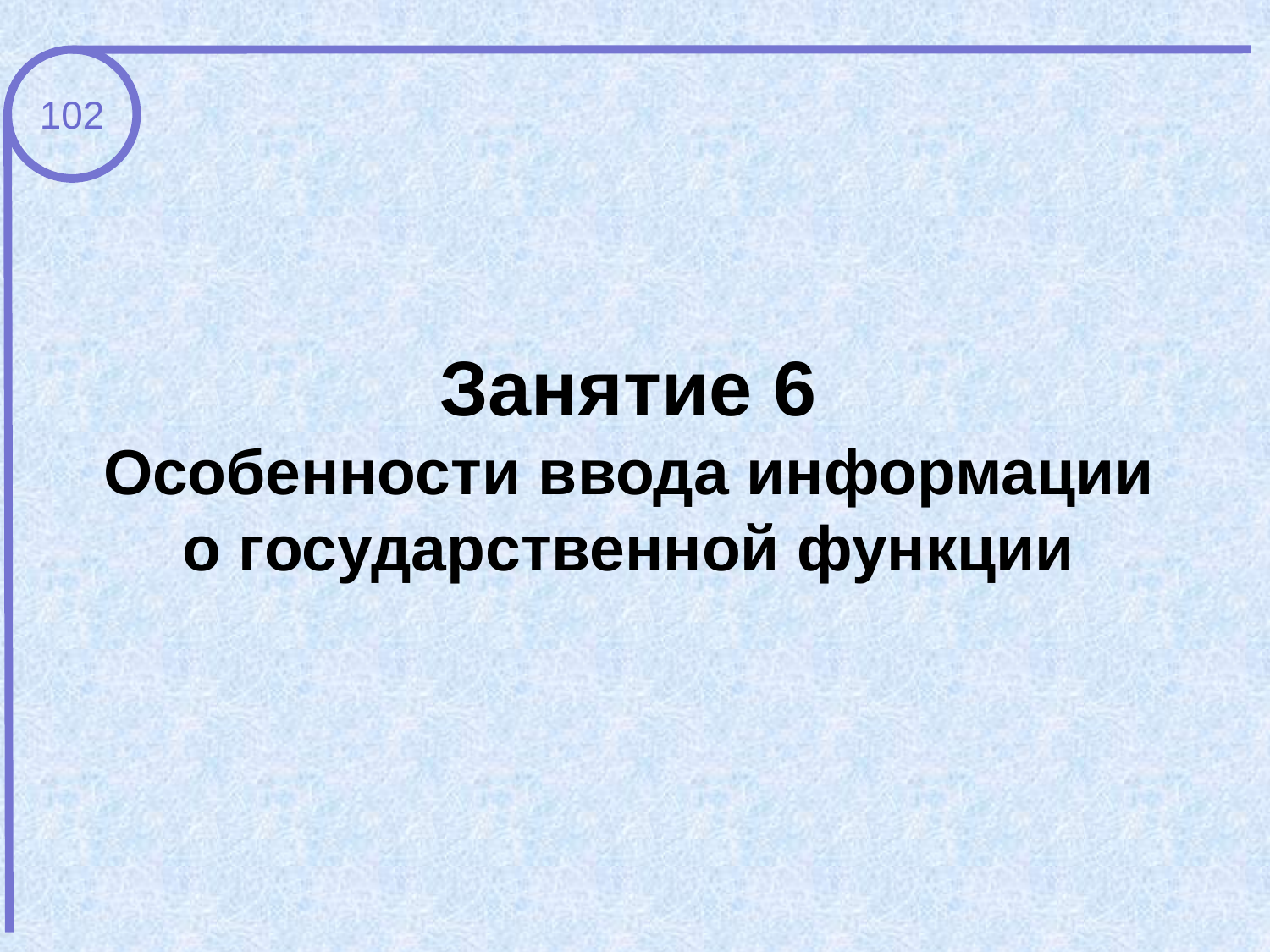

102
Занятие 6
Особенности ввода информации о государственной функции